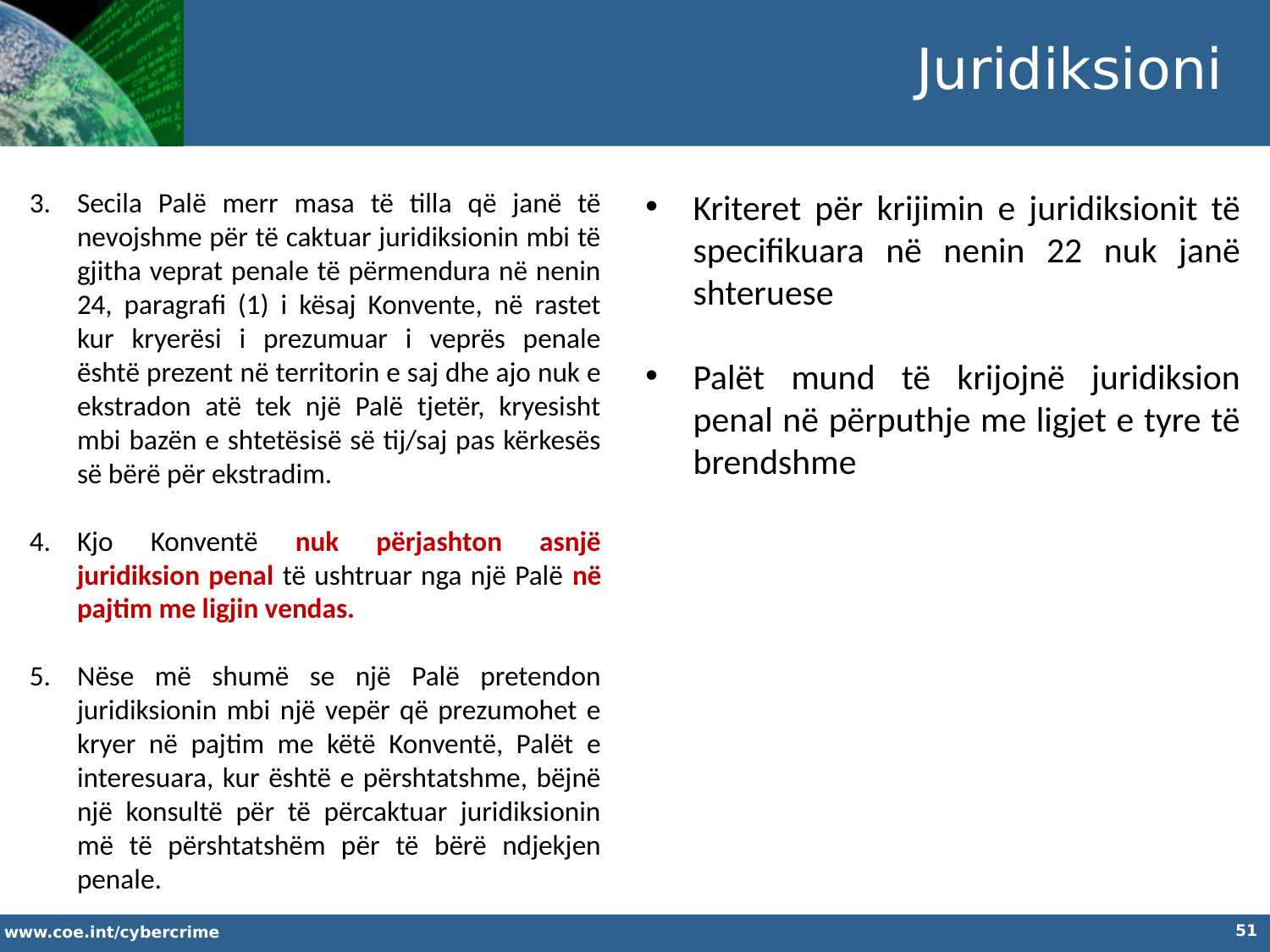

Juridiksioni
Secila Palë merr masa të tilla që janë të nevojshme për të caktuar juridiksionin mbi të gjitha veprat penale të përmendura në nenin 24, paragrafi (1) i kësaj Konvente, në rastet kur kryerësi i prezumuar i veprës penale është prezent në territorin e saj dhe ajo nuk e ekstradon atë tek një Palë tjetër, kryesisht mbi bazën e shtetësisë së tij/saj pas kërkesës së bërë për ekstradim.

Kjo Konventë nuk përjashton asnjë juridiksion penal të ushtruar nga një Palë në pajtim me ligjin vendas.

Nëse më shumë se një Palë pretendon juridiksionin mbi një vepër që prezumohet e kryer në pajtim me këtë Konventë, Palët e interesuara, kur është e përshtatshme, bëjnë një konsultë për të përcaktuar juridiksionin më të përshtatshëm për të bërë ndjekjen penale.
Kriteret për krijimin e juridiksionit të specifikuara në nenin 22 nuk janë shteruese

Palët mund të krijojnë juridiksion penal në përputhje me ligjet e tyre të brendshme